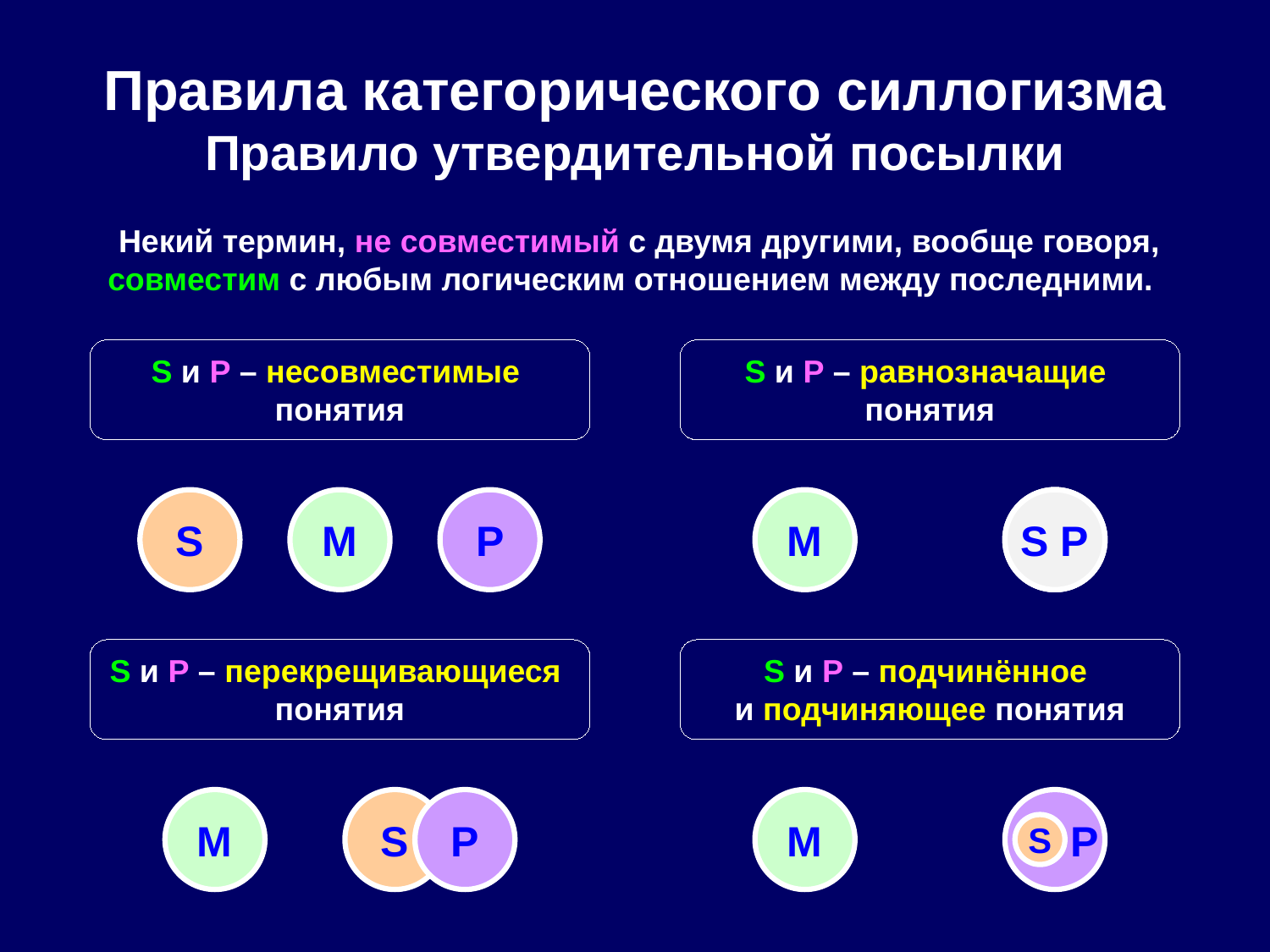

# Правила категорического силлогизма Правило утвердительной посылки
 Некий термин, не совместимый с двумя другими, вообще говоря, совместим с любым логическим отношением между последними.
S и P – несовместимые
понятия
S и P – равнозначащие
понятия

S
M
P
M
P
S
S P
S и P – перекрещивающиеся
понятия
S и P – подчинённое
и подчиняющее понятия
M
S
P
M
     P
S